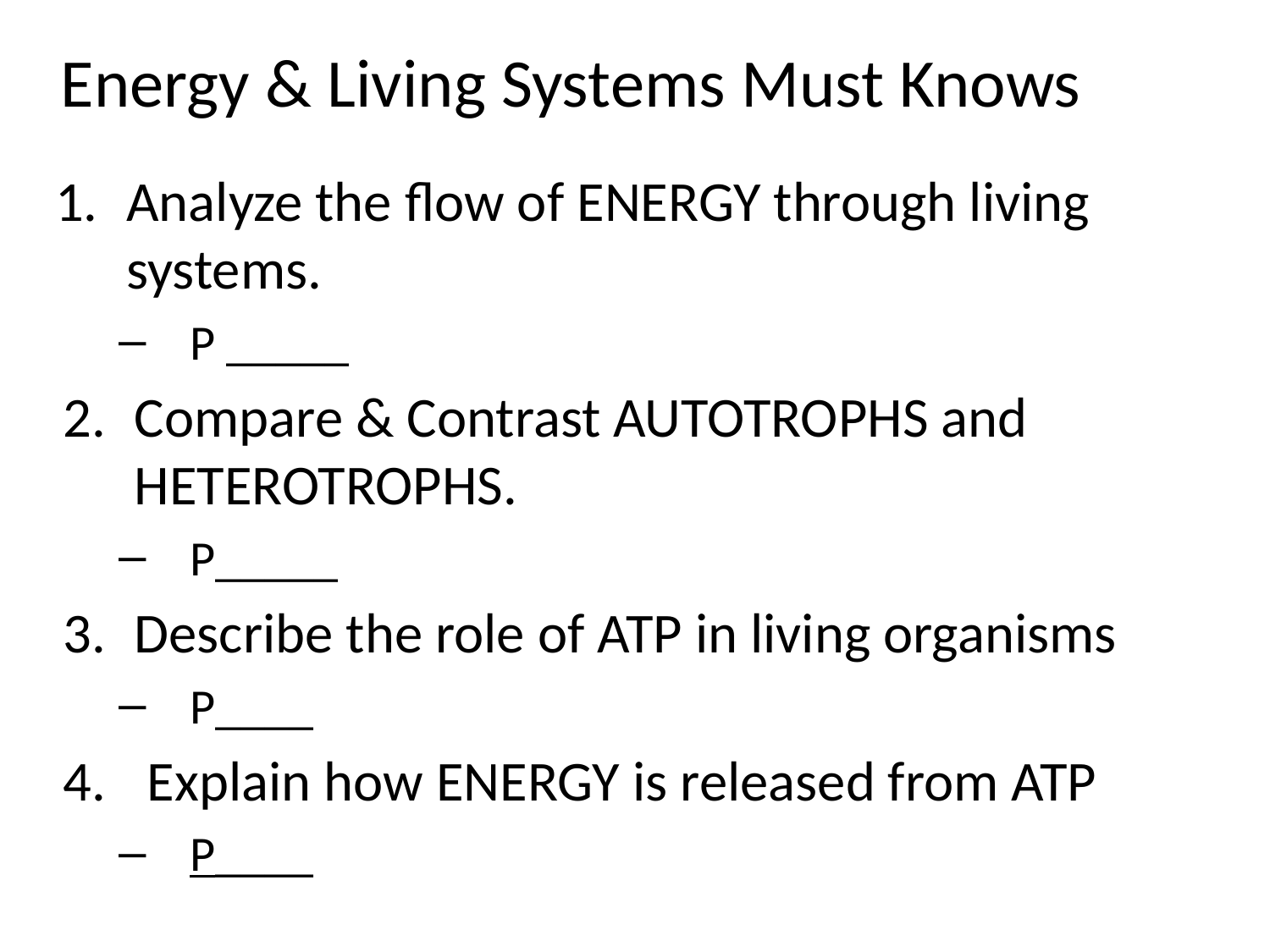

# Energy & Living Systems Must Knows
Analyze the flow of ENERGY through living systems.
P _____
Compare & Contrast AUTOTROPHS and HETEROTROPHS.
P_____
Describe the role of ATP in living organisms
P____
 Explain how ENERGY is released from ATP
P____